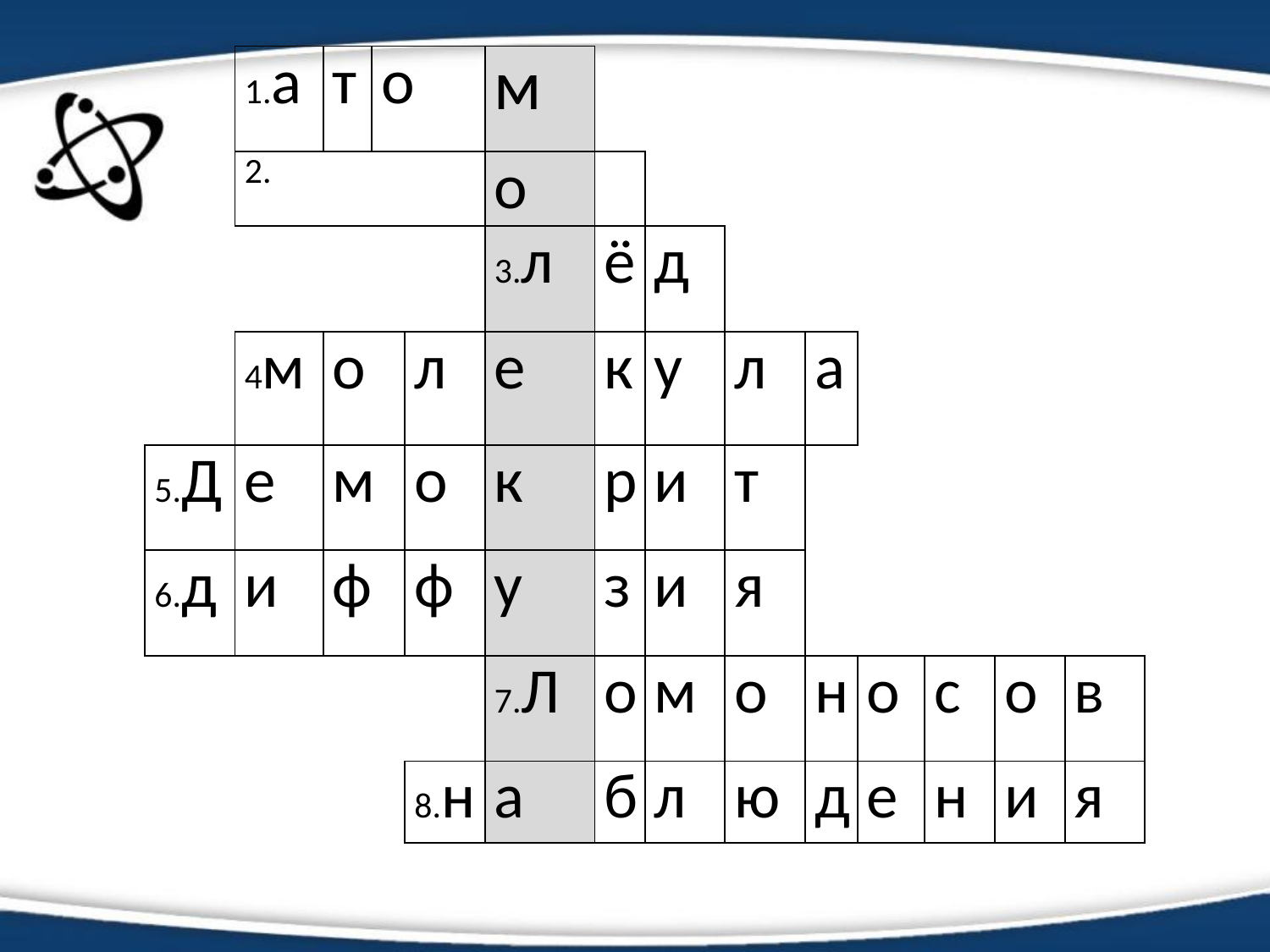

|  | 1.а | т | о |  | м |  |  |  |  |  |  |  |  |  |  |
| --- | --- | --- | --- | --- | --- | --- | --- | --- | --- | --- | --- | --- | --- | --- | --- |
|  | 2. |  |  |  | о |  |  |  |  |  |  |  |  |  |  |
|  |  |  |  |  | 3.л | ё | д |  |  |  |  |  |  |  |  |
|  | 4м | о |  | л | е | к | у | л | а |  |  |  |  |  |  |
| 5.Д | е | м |  | о | к | р | и | т |  |  |  |  |  |  |  |
| 6.д | и | ф |  | ф | у | з | и | я |  |  |  |  |  |  |  |
|  |  |  |  |  | 7.Л | о | м | о | н | о | с | о | в |  |  |
|  |  |  |  | 8.н | а | б | л | ю | д | е | н | и | я |  |  |